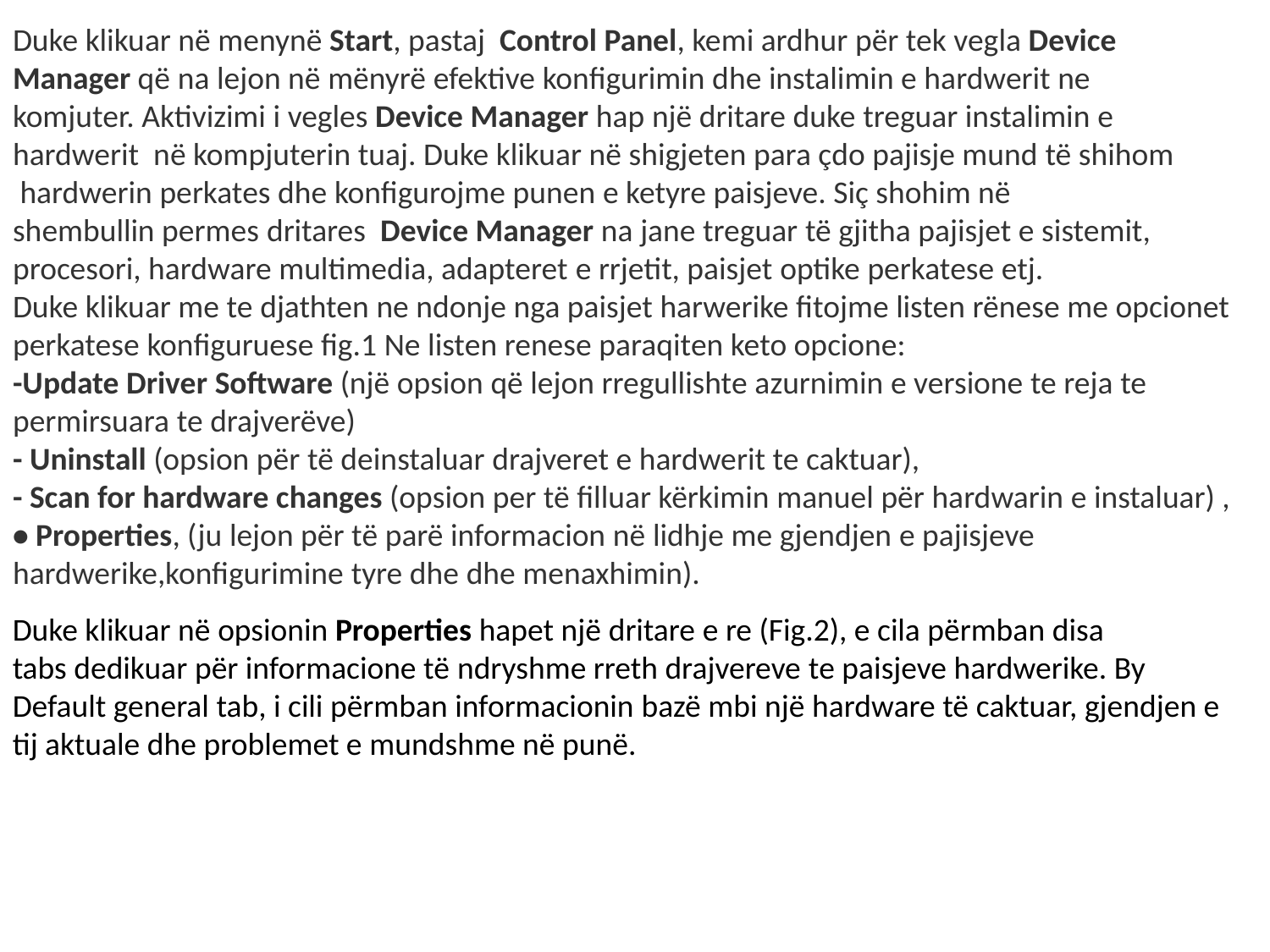

Duke klikuar në menynë Start, pastaj  Control Panel, kemi ardhur për tek vegla Device Manager që na lejon në mënyrë efektive konfigurimin dhe instalimin e hardwerit ne komjuter. Aktivizimi i vegles Device Manager hap një dritare duke treguar instalimin e hardwerit  në kompjuterin tuaj. Duke klikuar në shigjeten para çdo pajisje mund të shihom  hardwerin perkates dhe konfigurojme punen e ketyre paisjeve. Siç shohim në shembullin permes dritares  Device Manager na jane treguar të gjitha pajisjet e sistemit, procesori, hardware multimedia, adapteret e rrjetit, paisjet optike perkatese etj.
Duke klikuar me te djathten ne ndonje nga paisjet harwerike fitojme listen rënese me opcionet perkatese konfiguruese fig.1 Ne listen renese paraqiten keto opcione:
-Update Driver Software (një opsion që lejon rregullishte azurnimin e versione te reja te permirsuara te drajverëve)
- Uninstall (opsion për të deinstaluar drajveret e hardwerit te caktuar),
- Scan for hardware changes (opsion per të filluar kërkimin manuel për hardwarin e instaluar) ,
• Properties, (ju lejon për të parë informacion në lidhje me gjendjen e pajisjeve hardwerike,konfigurimine tyre dhe dhe menaxhimin).
Duke klikuar në opsionin Properties hapet një dritare e re (Fig.2), e cila përmban disa tabs dedikuar për informacione të ndryshme rreth drajvereve te paisjeve hardwerike. By Default general tab, i cili përmban informacionin bazë mbi një hardware të caktuar, gjendjen e tij aktuale dhe problemet e mundshme në punë.